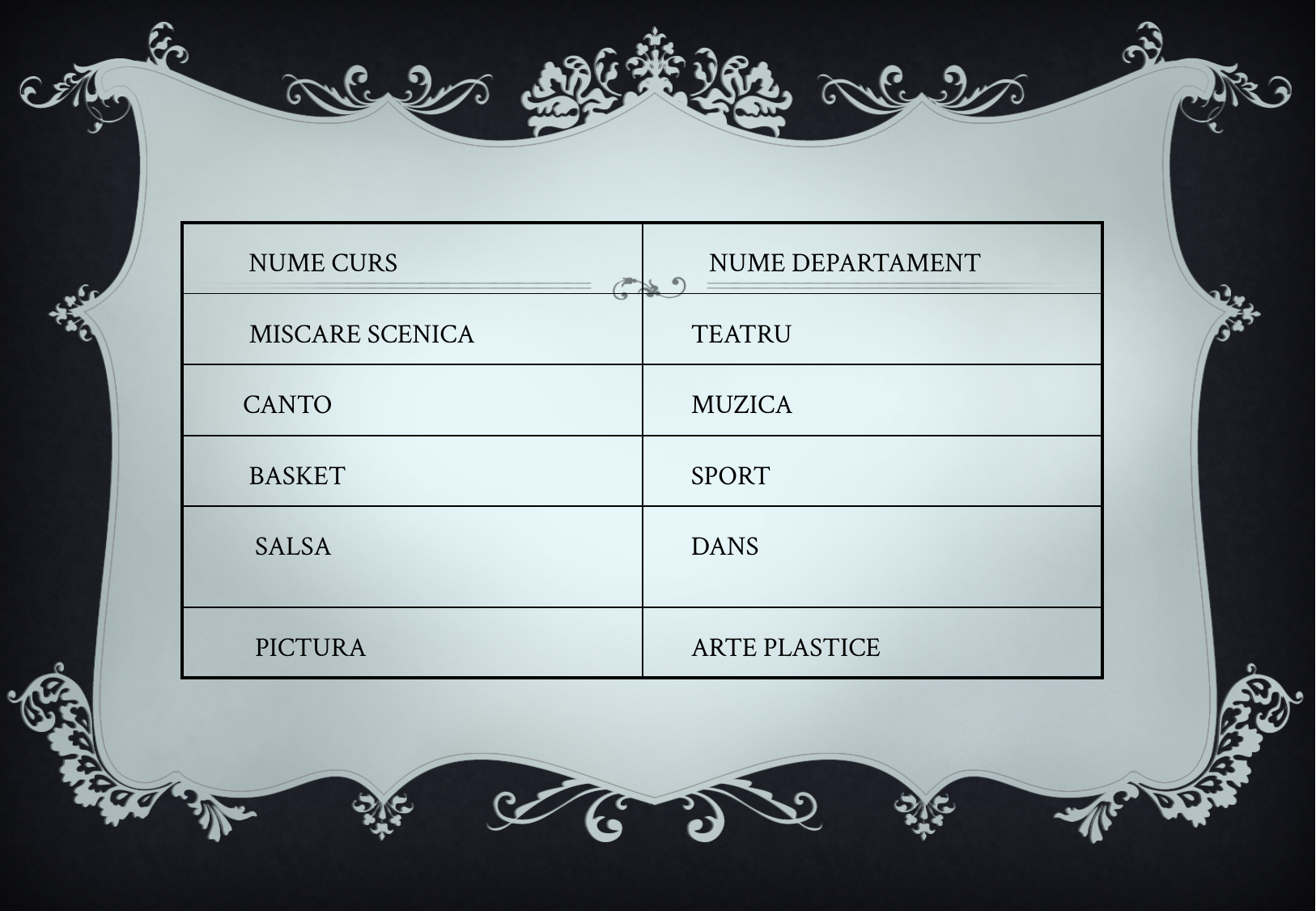

| NUME CURS | NUME DEPARTAMENT |
| --- | --- |
| MISCARE SCENICA | TEATRU |
| CANTO | MUZICA |
| BASKET | SPORT |
| SALSA | DANS |
| PICTURA | ARTE PLASTICE |